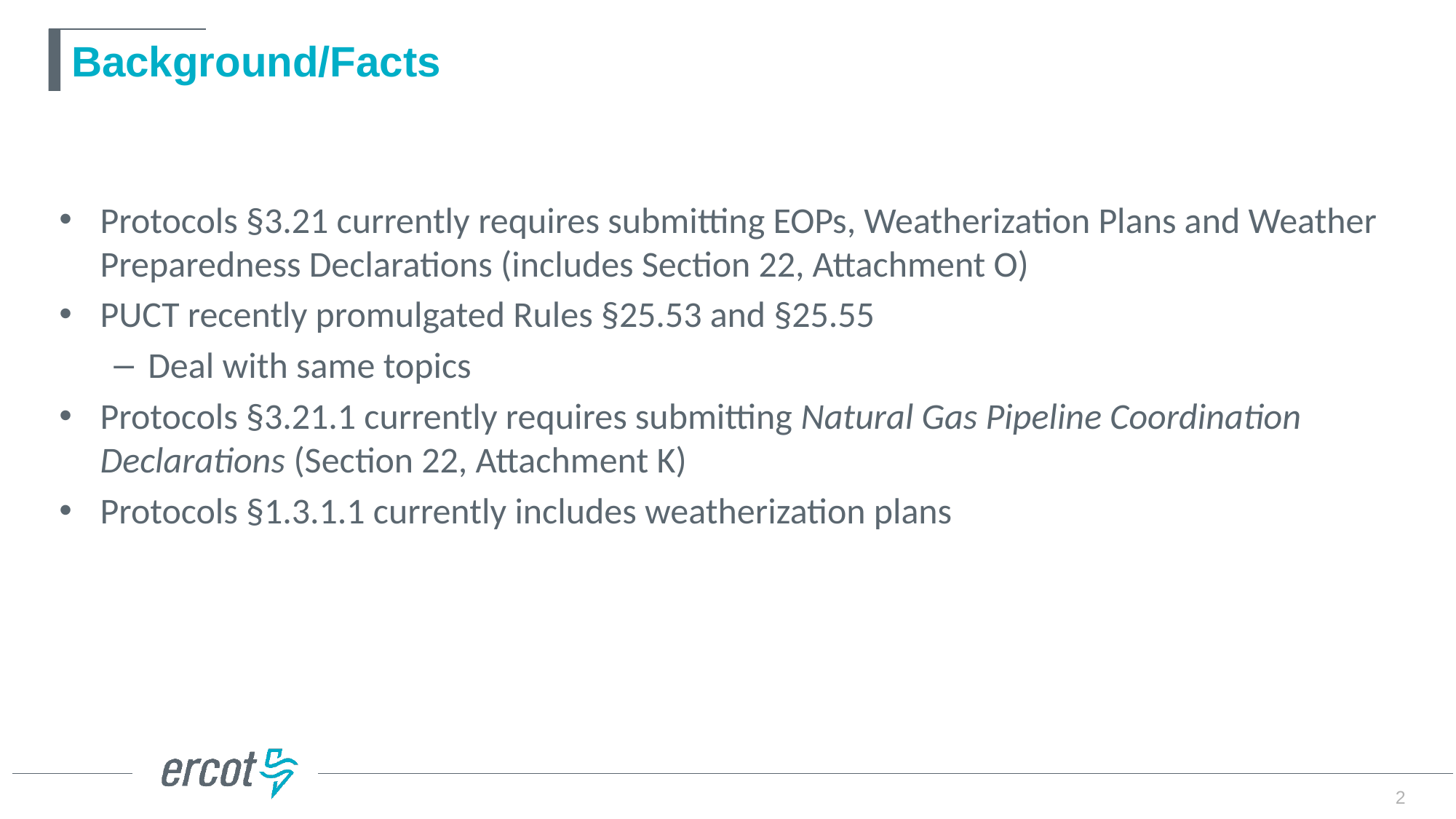

# Background/Facts
Protocols §3.21 currently requires submitting EOPs, Weatherization Plans and Weather Preparedness Declarations (includes Section 22, Attachment O)
PUCT recently promulgated Rules §25.53 and §25.55
Deal with same topics
Protocols §3.21.1 currently requires submitting Natural Gas Pipeline Coordination Declarations (Section 22, Attachment K)
Protocols §1.3.1.1 currently includes weatherization plans

2